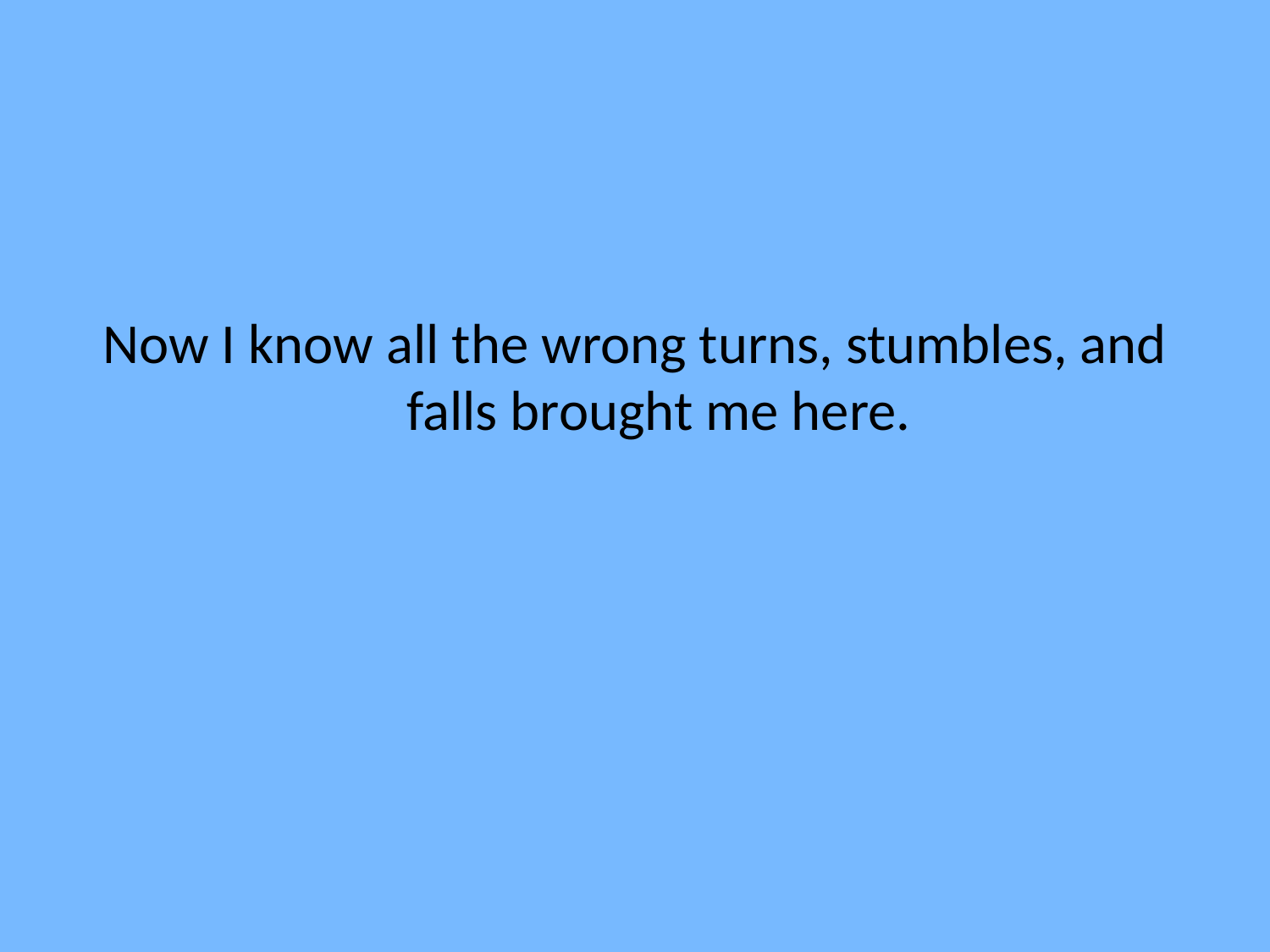

Now I know all the wrong turns, stumbles, and falls brought me here.